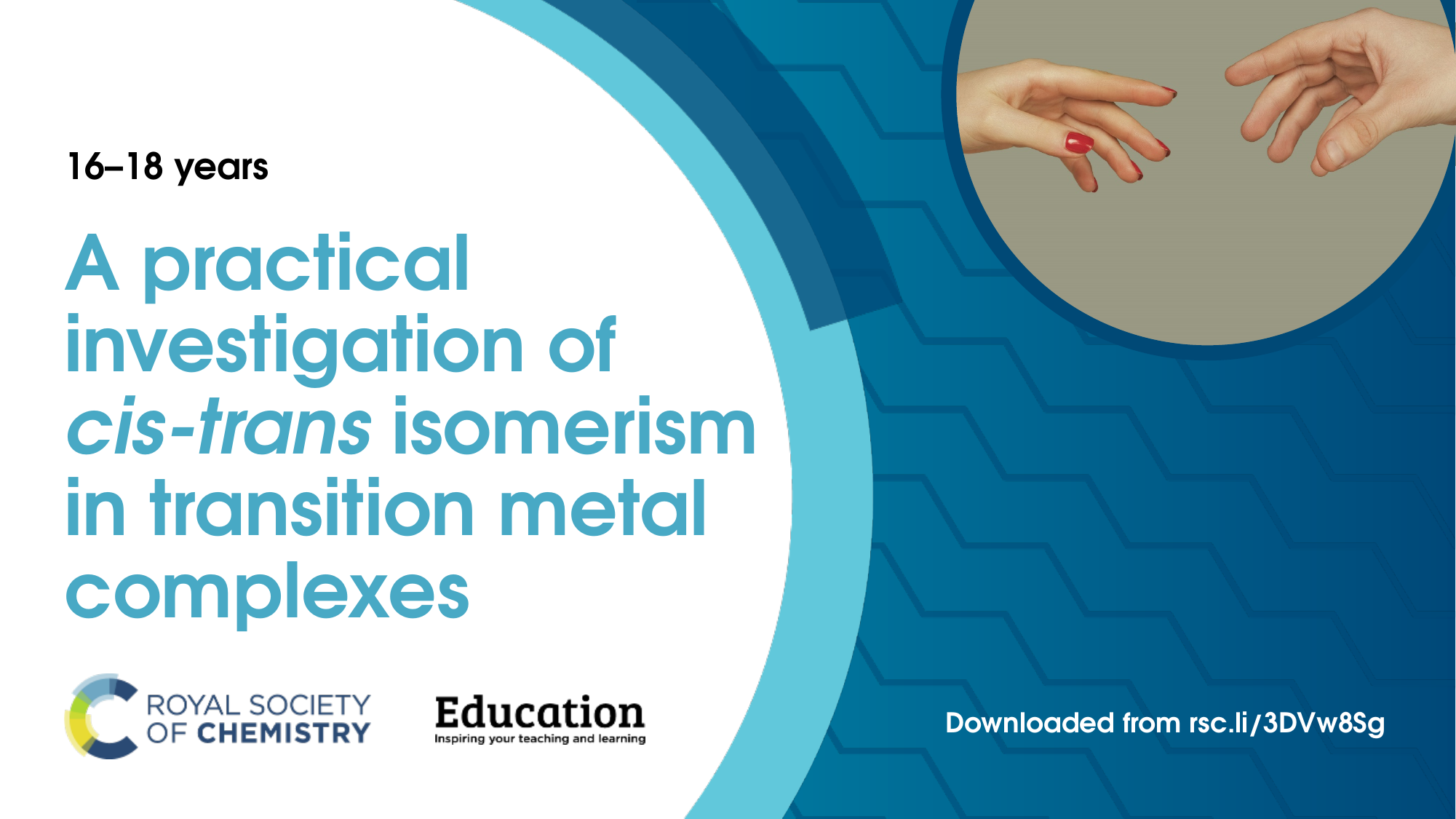

# 16–18 years
A practical investigation of  cis-trans isomerism in transition metal complexes